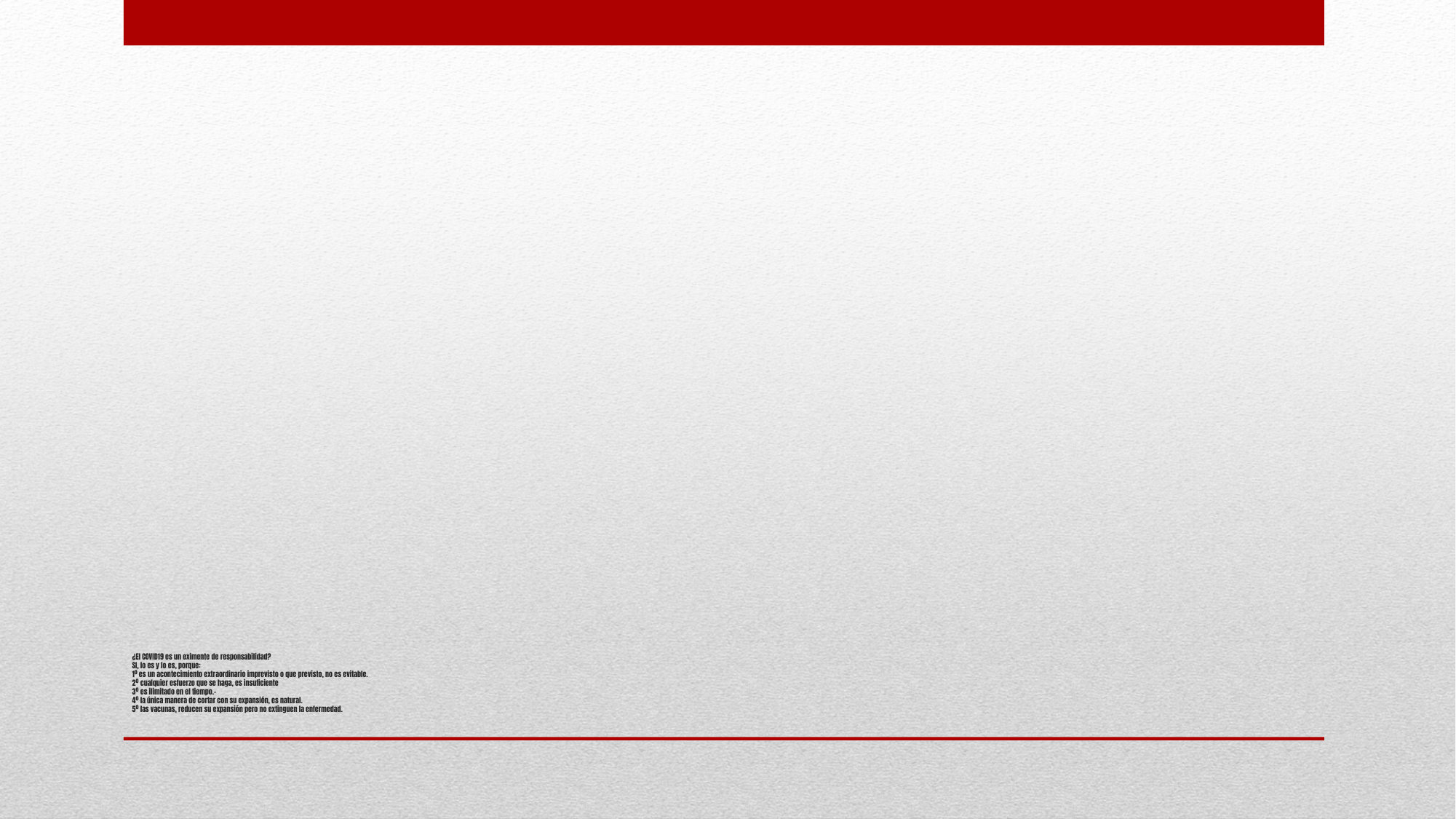

# ¿El COVID19 es un eximente de responsabilidad? SI, lo es y lo es, porque: 1º es un acontecimiento extraordinario imprevisto o que previsto, no es evitable. 2º cualquier esfuerzo que se haga, es insuficiente 3º es ilimitado en el tiempo.- 4º la única manera de cortar con su expansión, es natural. 5º las vacunas, reducen su expansión pero no extinguen la enfermedad.